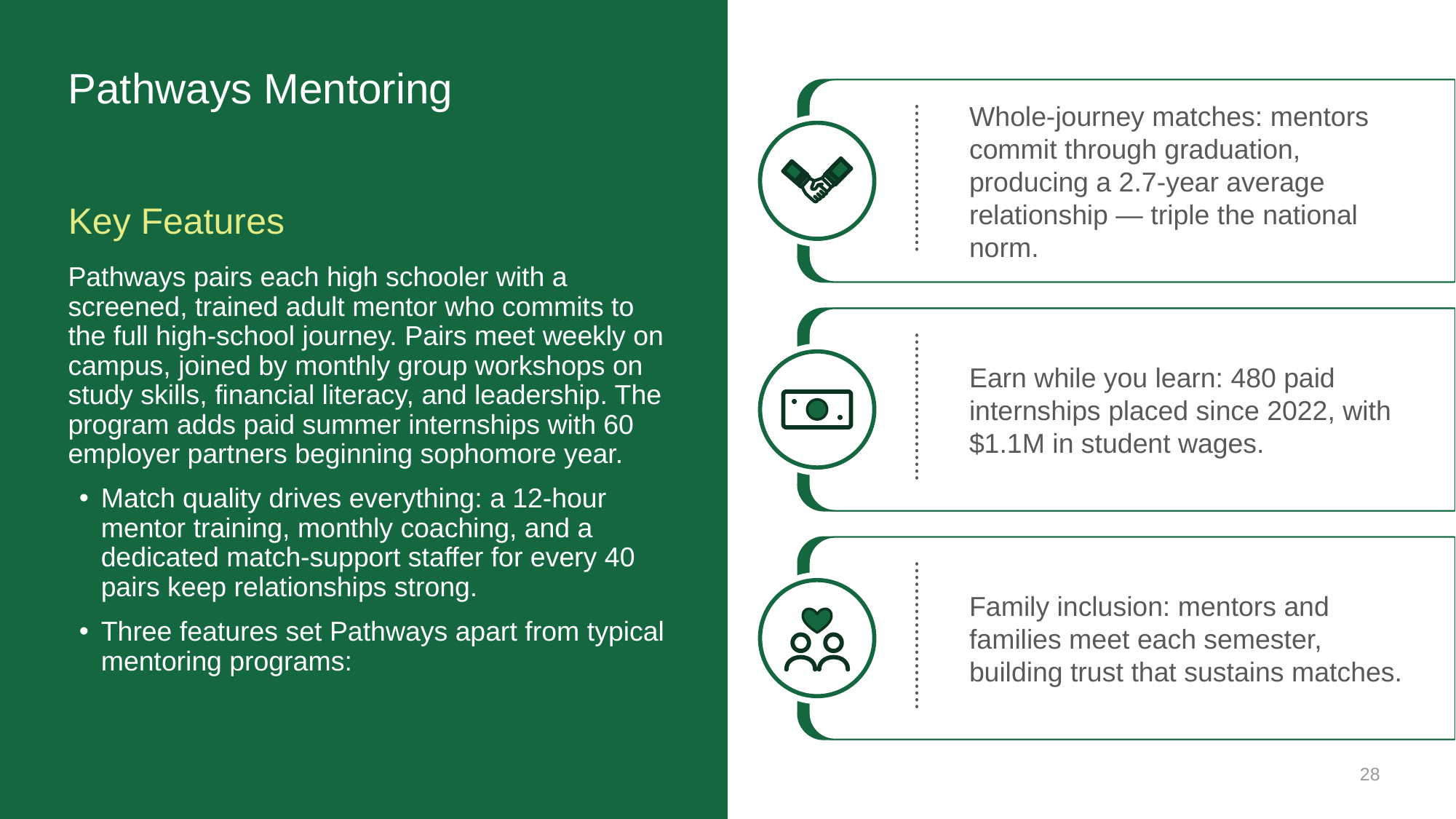

Whole-journey matches: mentors commit through graduation, producing a 2.7-year average relationship — triple the national norm.
# Pathways Mentoring

Earn while you learn: 480 paid internships placed since 2022, with $1.1M in student wages.

Key Features
Pathways pairs each high schooler with a screened, trained adult mentor who commits to the full high-school journey. Pairs meet weekly on campus, joined by monthly group workshops on study skills, financial literacy, and leadership. The program adds paid summer internships with 60 employer partners beginning sophomore year.
Match quality drives everything: a 12-hour mentor training, monthly coaching, and a dedicated match-support staffer for every 40 pairs keep relationships strong.
Three features set Pathways apart from typical mentoring programs:

Family inclusion: mentors and families meet each semester, building trust that sustains matches.

28